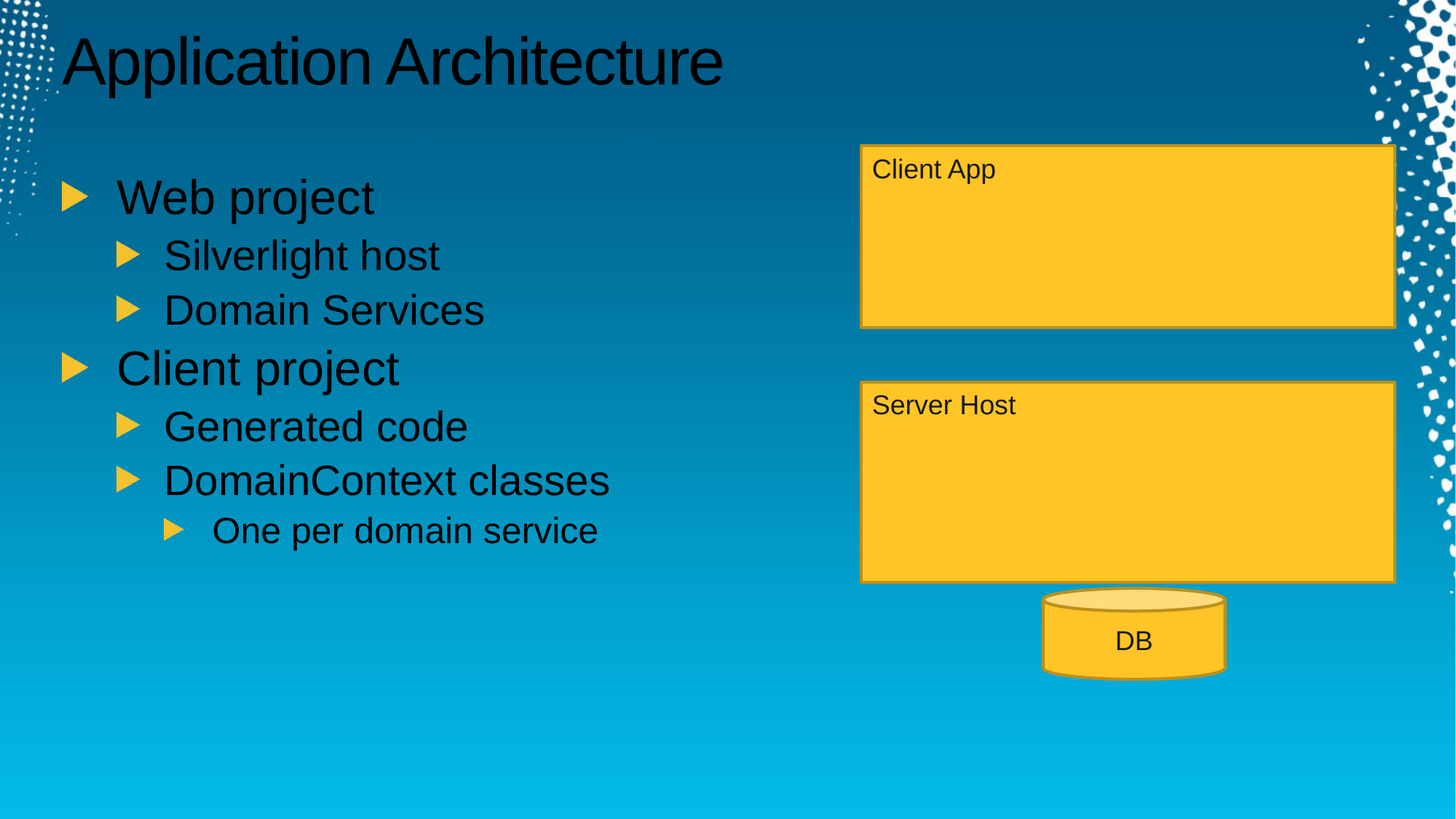

# Application Architecture
Client App
Web project
Silverlight host
Domain Services
Client project
Generated code
DomainContext classes
One per domain service
View/ViewModel
DomainContext + Entities
Server Host
DomainService
Data Access + Entities
DB